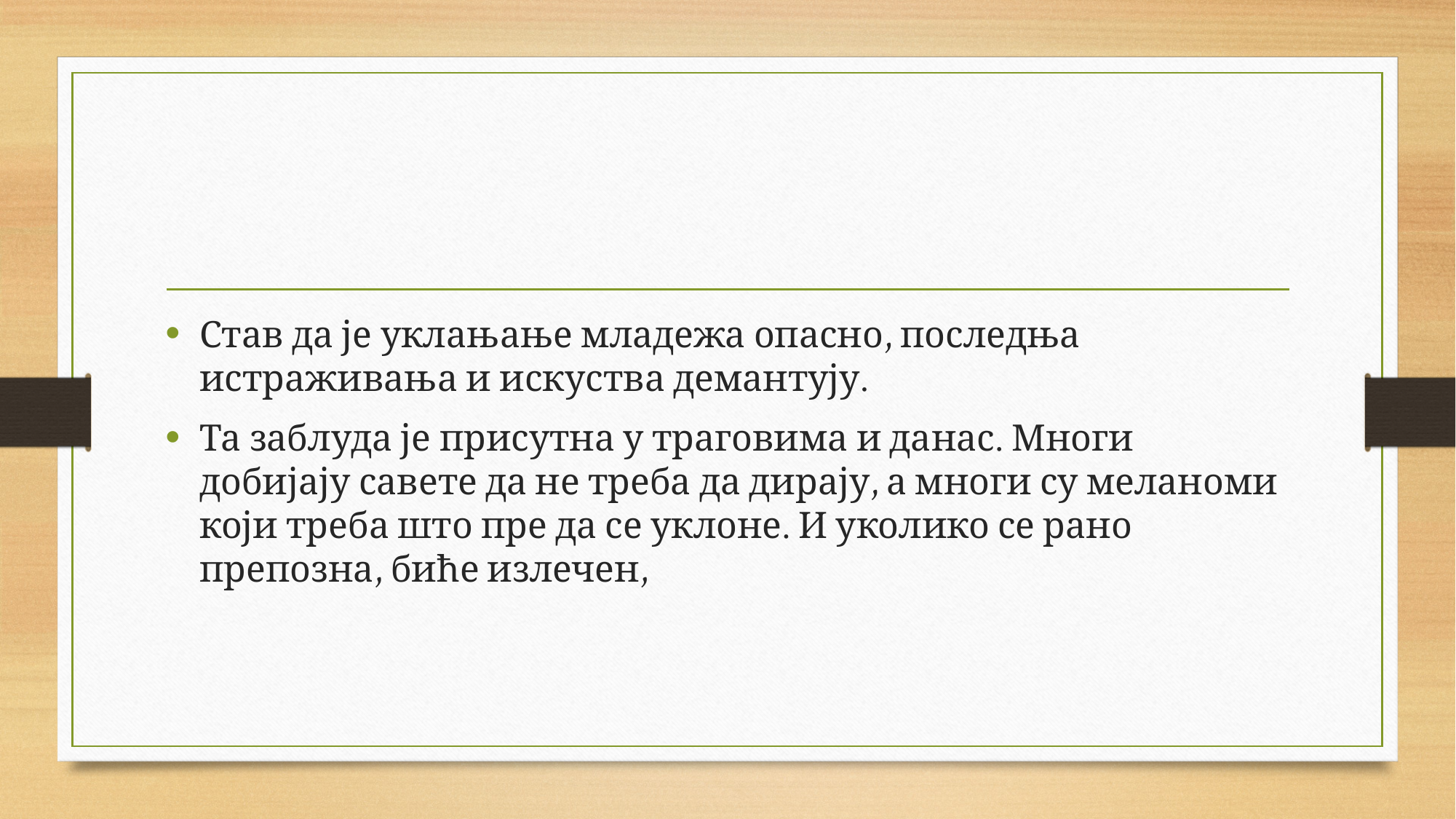

Став да је уклањање младежа опасно, последња истраживања и искуства демантују.
Та заблуда је присутна у траговима и данас. Многи добијају савете да не треба да дирају, а многи су меланоми који треба што пре да се уклоне. И уколико се рано препозна, биће излечен,